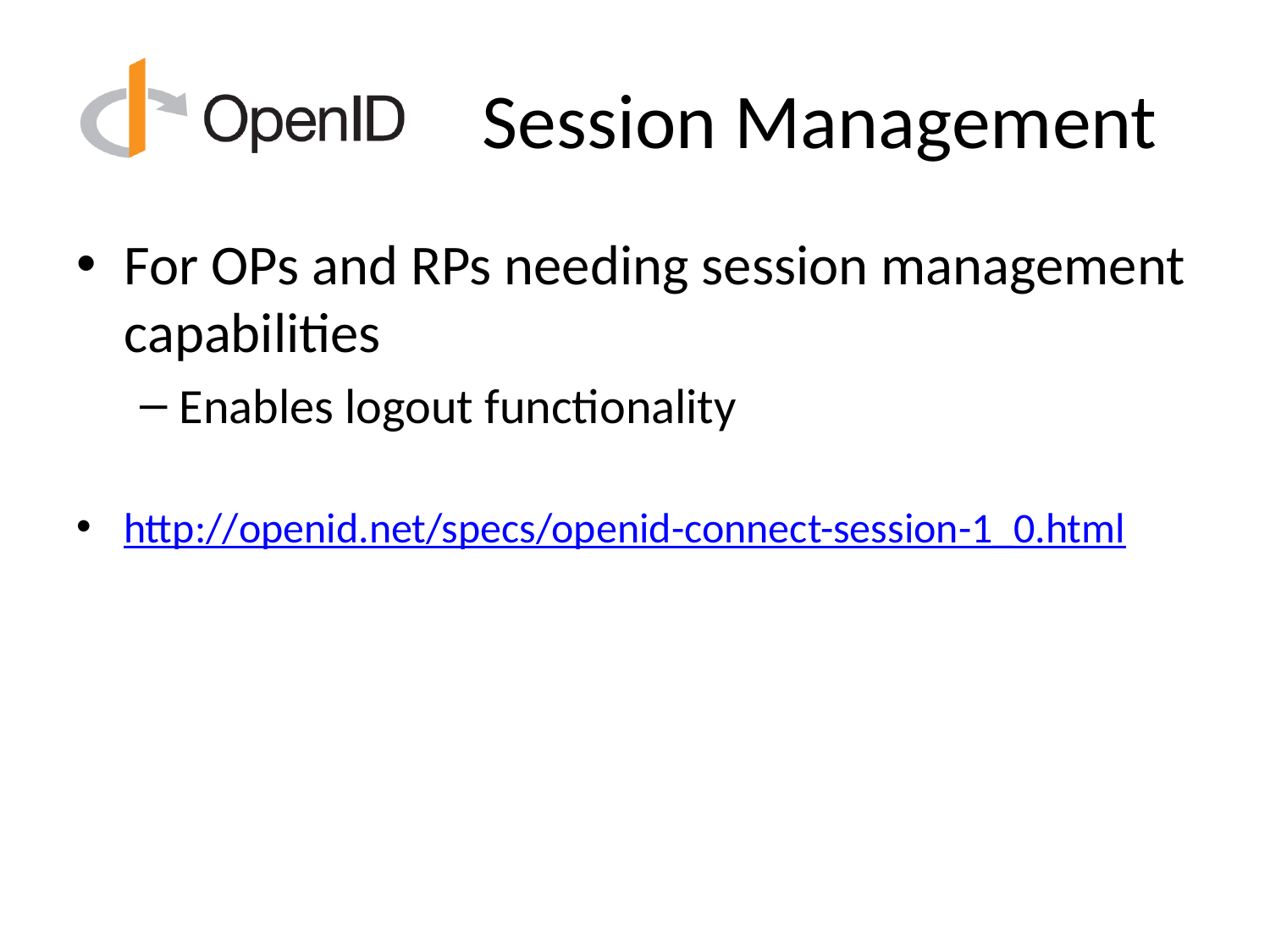

# Session Management
For OPs and RPs needing session management capabilities
Enables logout functionality

http://openid.net/specs/openid-connect-session-1_0.html